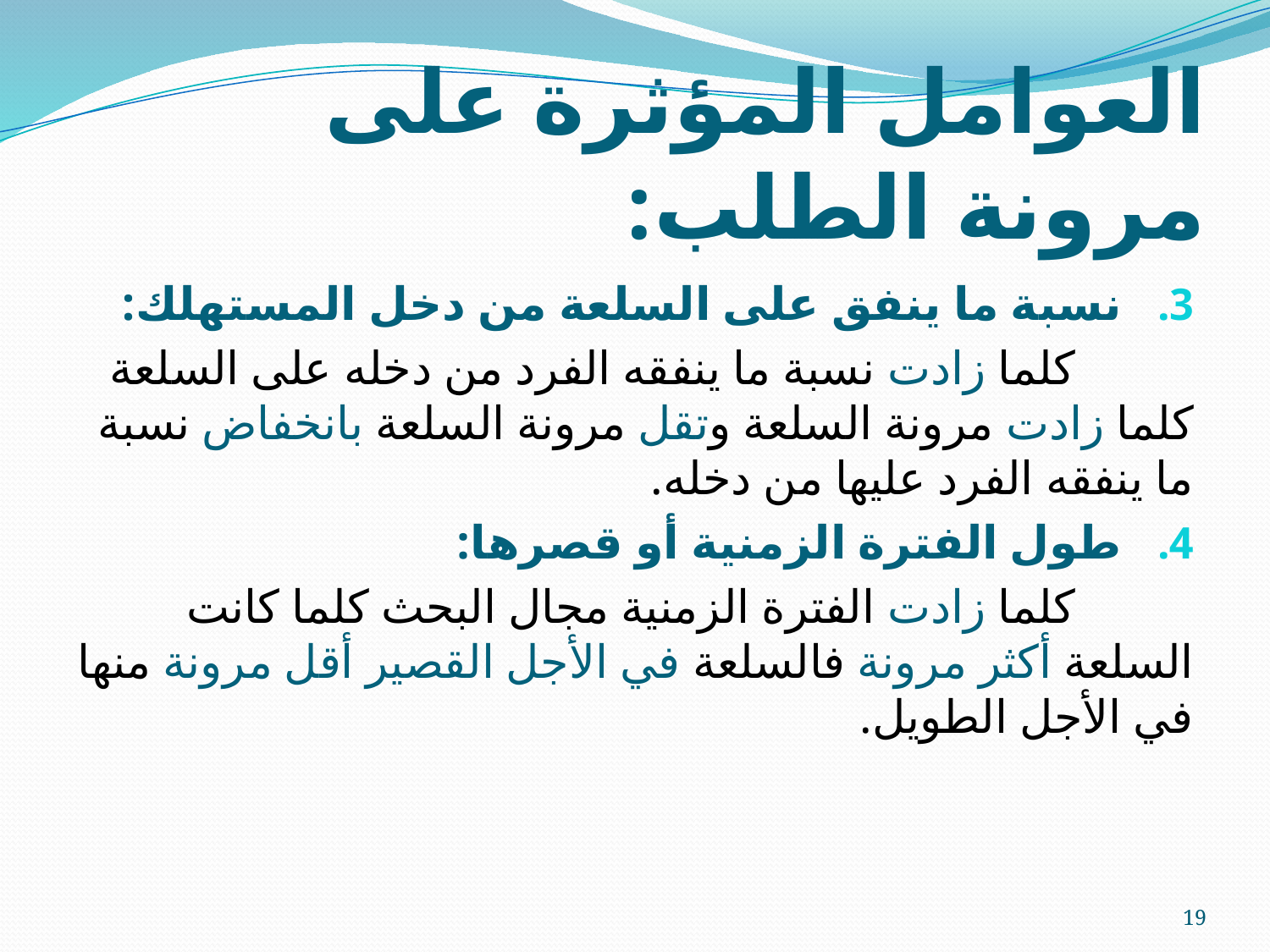

# العوامل المؤثرة على مرونة الطلب:
نسبة ما ينفق على السلعة من دخل المستهلك:
          كلما زادت نسبة ما ينفقه الفرد من دخله على السلعة كلما زادت مرونة السلعة وتقل مرونة السلعة بانخفاض نسبة ما ينفقه الفرد عليها من دخله.
طول الفترة الزمنية أو قصرها:
          كلما زادت الفترة الزمنية مجال البحث كلما كانت السلعة أكثر مرونة فالسلعة في الأجل القصير أقل مرونة منها في الأجل الطويل.
19